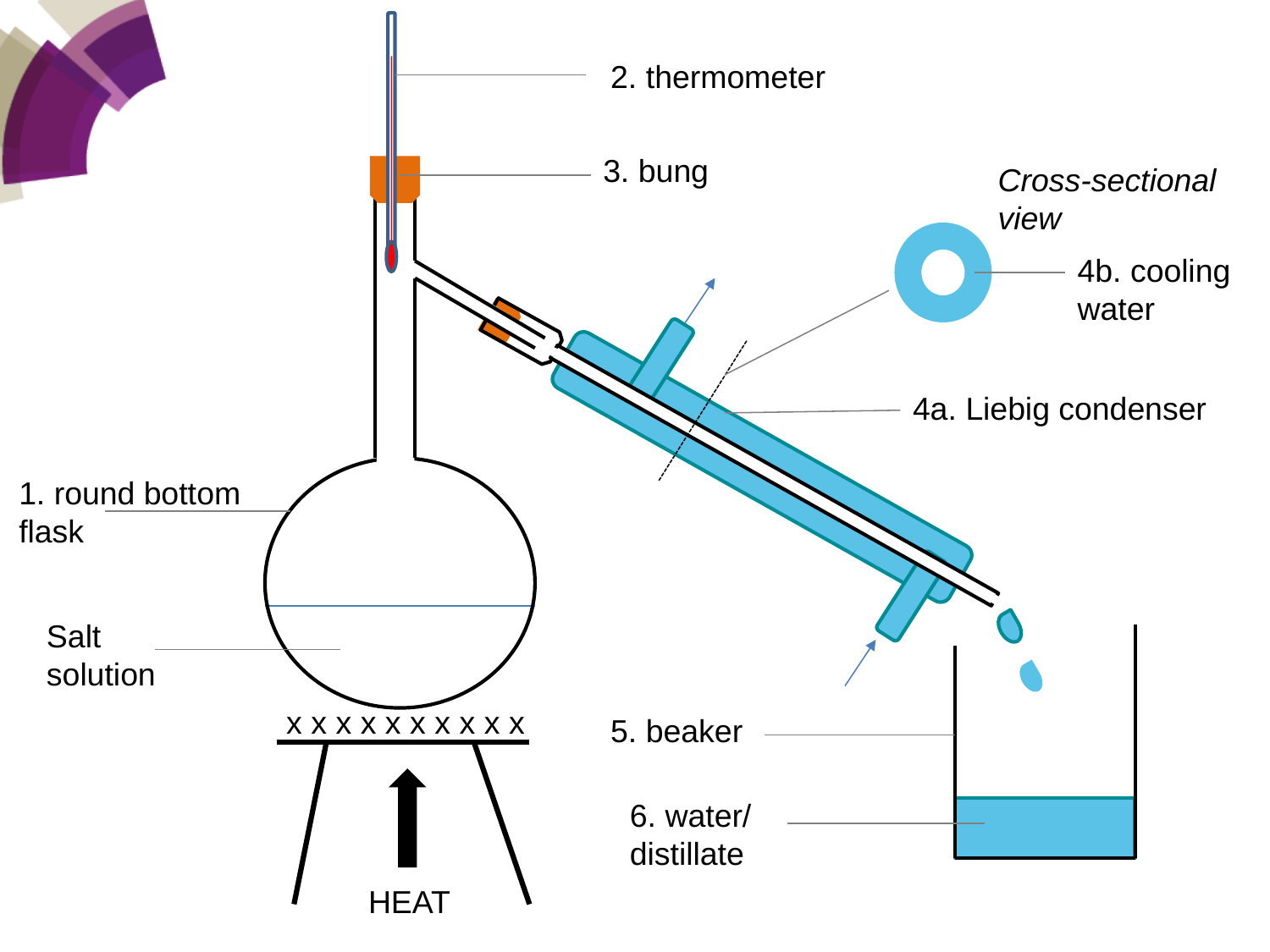

2. thermometer
3. bung
Cross-sectional view

4b. cooling
water

4a. Liebig condenser

1. round bottom flask

Salt solution

 x x x x x x x x x x
5. beaker

6. water/
distillate

HEAT